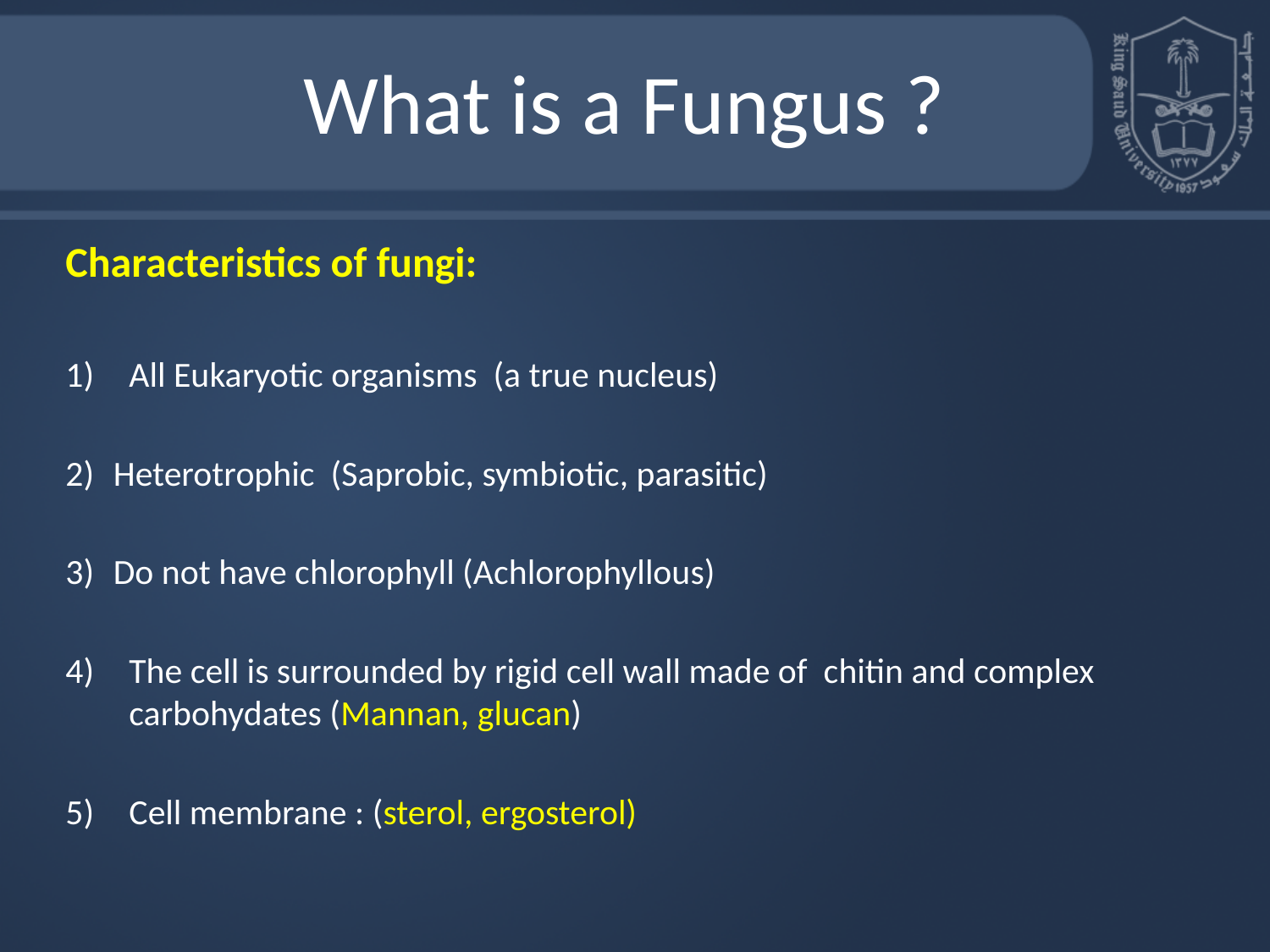

What is a Fungus ?

Characteristics of fungi:

All Eukaryotic organisms  (a true nucleus)

Heterotrophic  (Saprobic, symbiotic, parasitic)

Do not have chlorophyll (Achlorophyllous)

The cell is surrounded by rigid cell wall made of  chitin and complex carbohydates (Mannan, glucan)

Cell membrane : (sterol, ergosterol)